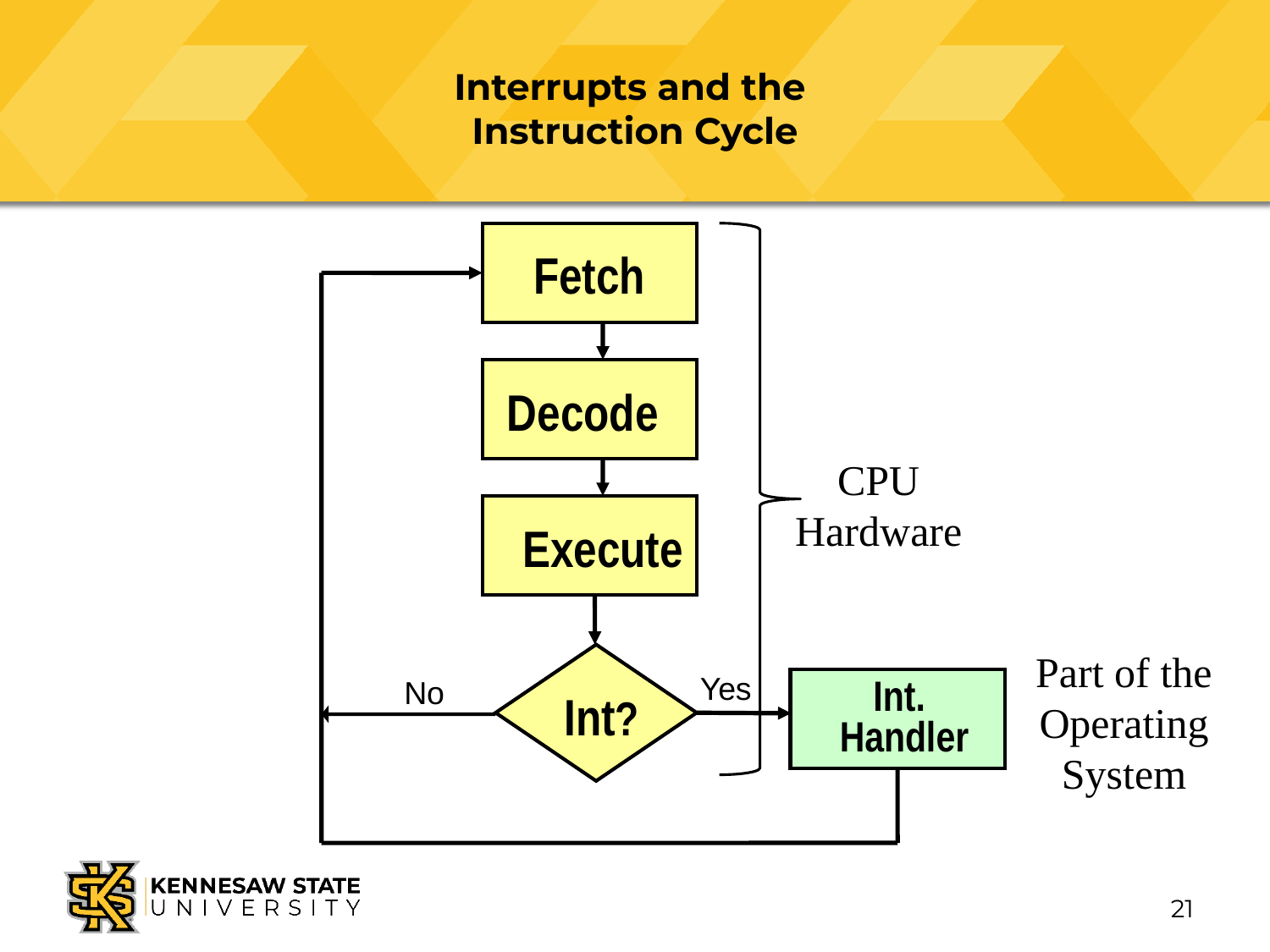

# Interrupts and the Instruction Cycle

Fetch

Decode
CPU Hardware

Execute

Part of the Operating System

Yes
No

Int.
Handler
Int?

21